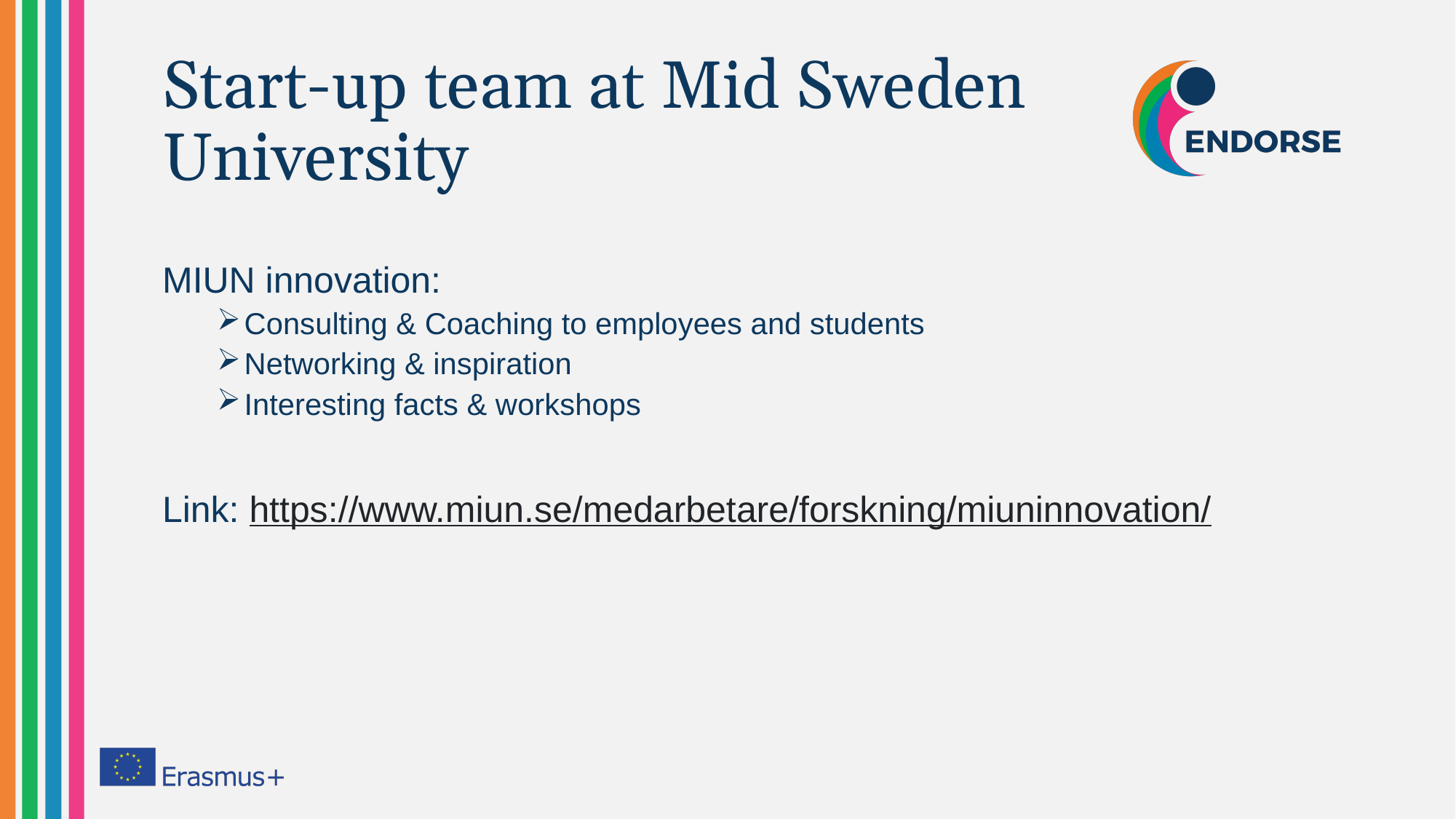

# Start-up team at Mid Sweden University
MIUN innovation:
Consulting & Coaching to employees and students
Networking & inspiration
Interesting facts & workshops

Link: https://www.miun.se/medarbetare/forskning/miuninnovation/